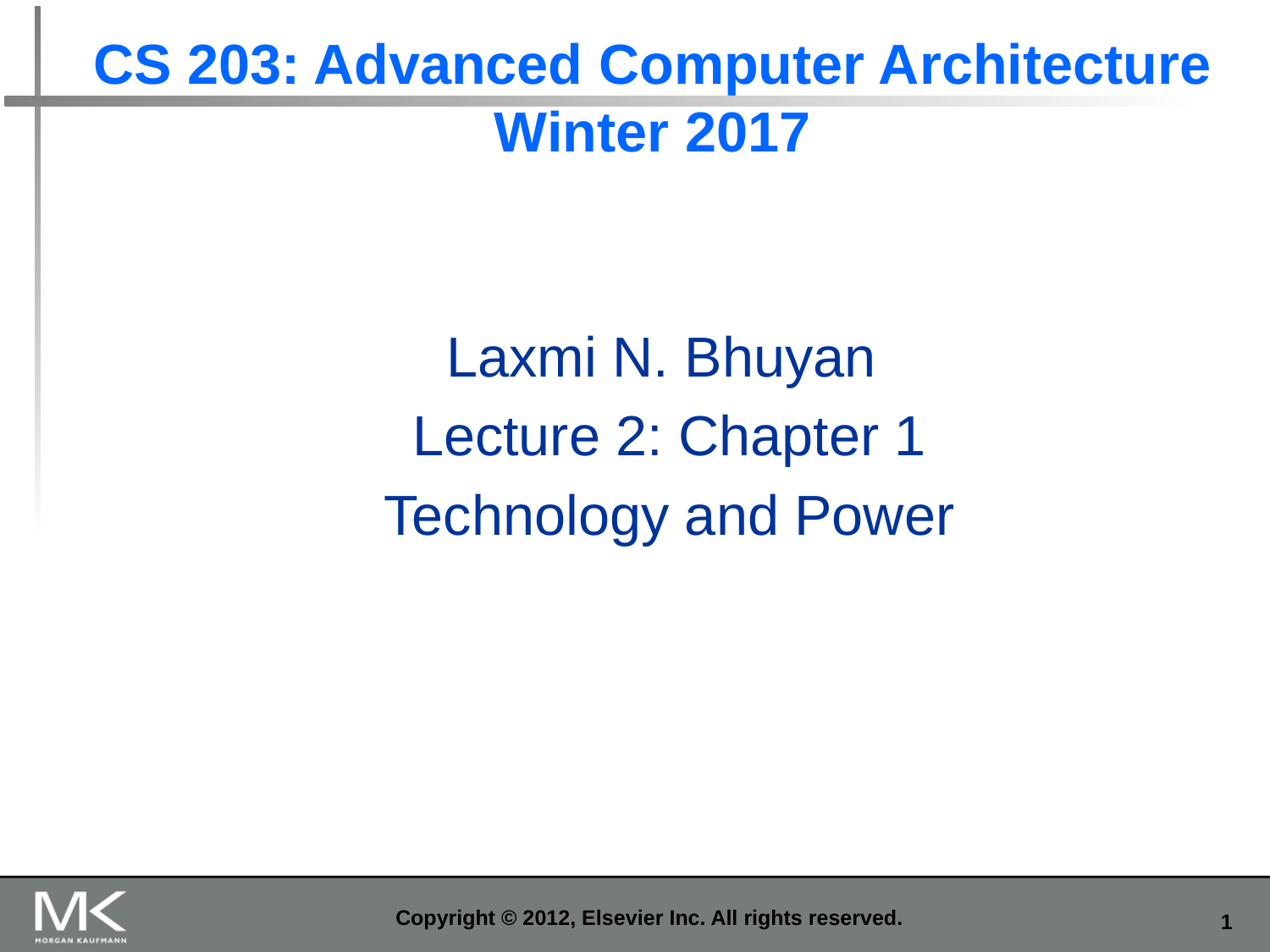

# CS 203: Advanced Computer Architecture Winter 2017

Laxmi N. Bhuyan
Lecture 2: Chapter 1
Technology and Power

Copyright © 2012, Elsevier Inc. All rights reserved.